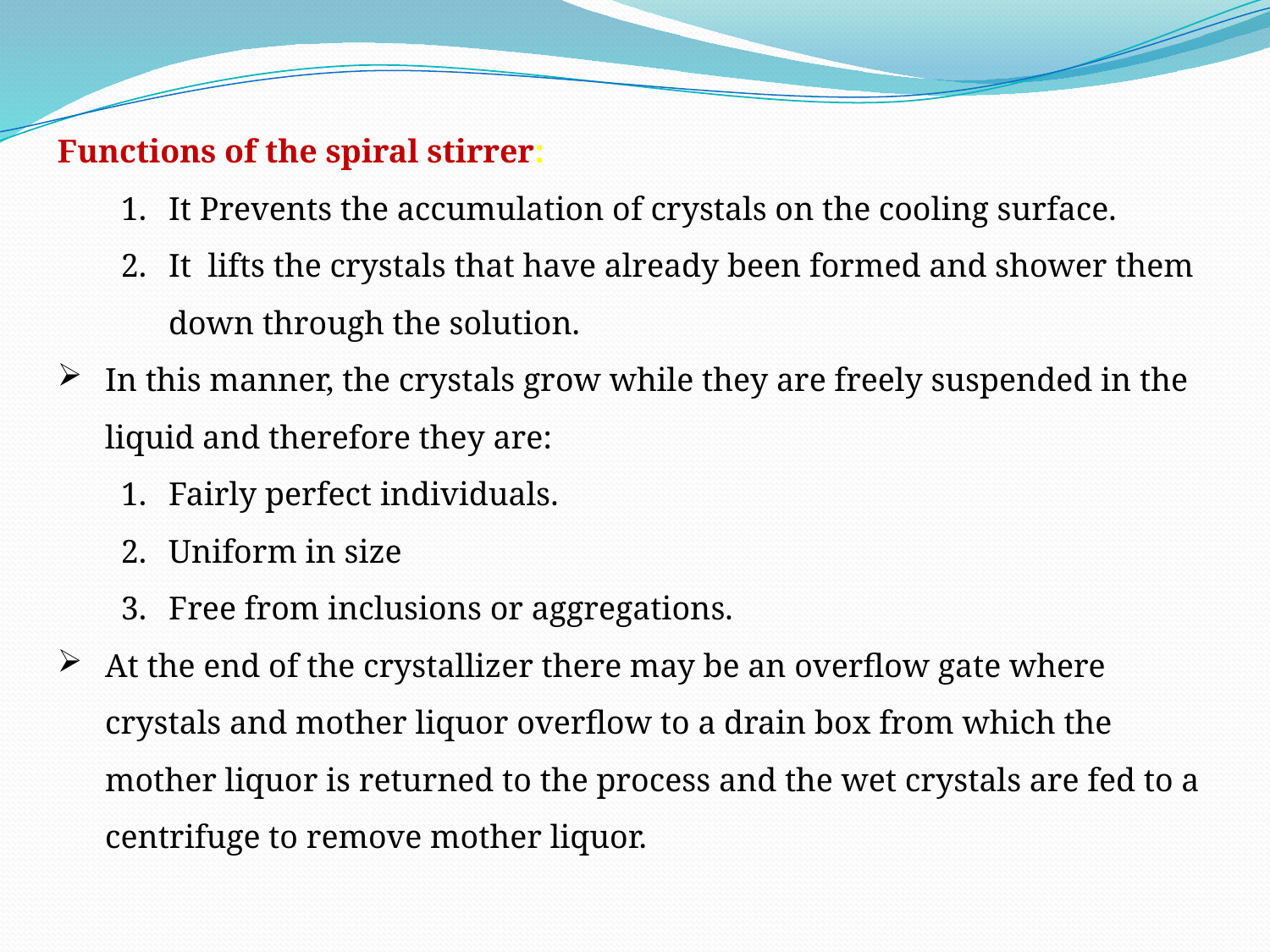

Functions of the spiral stirrer:
It Prevents the accumulation of crystals on the cooling surface.
It  lifts the crystals that have already been formed and shower them down through the solution.
In this manner, the crystals grow while they are freely suspended in the liquid and therefore they are:
Fairly perfect individuals.
Uniform in size
Free from inclusions or aggregations.
At the end of the crystallizer there may be an overflow gate where crystals and mother liquor overflow to a drain box from which the mother liquor is returned to the process and the wet crystals are fed to a centrifuge to remove mother liquor.